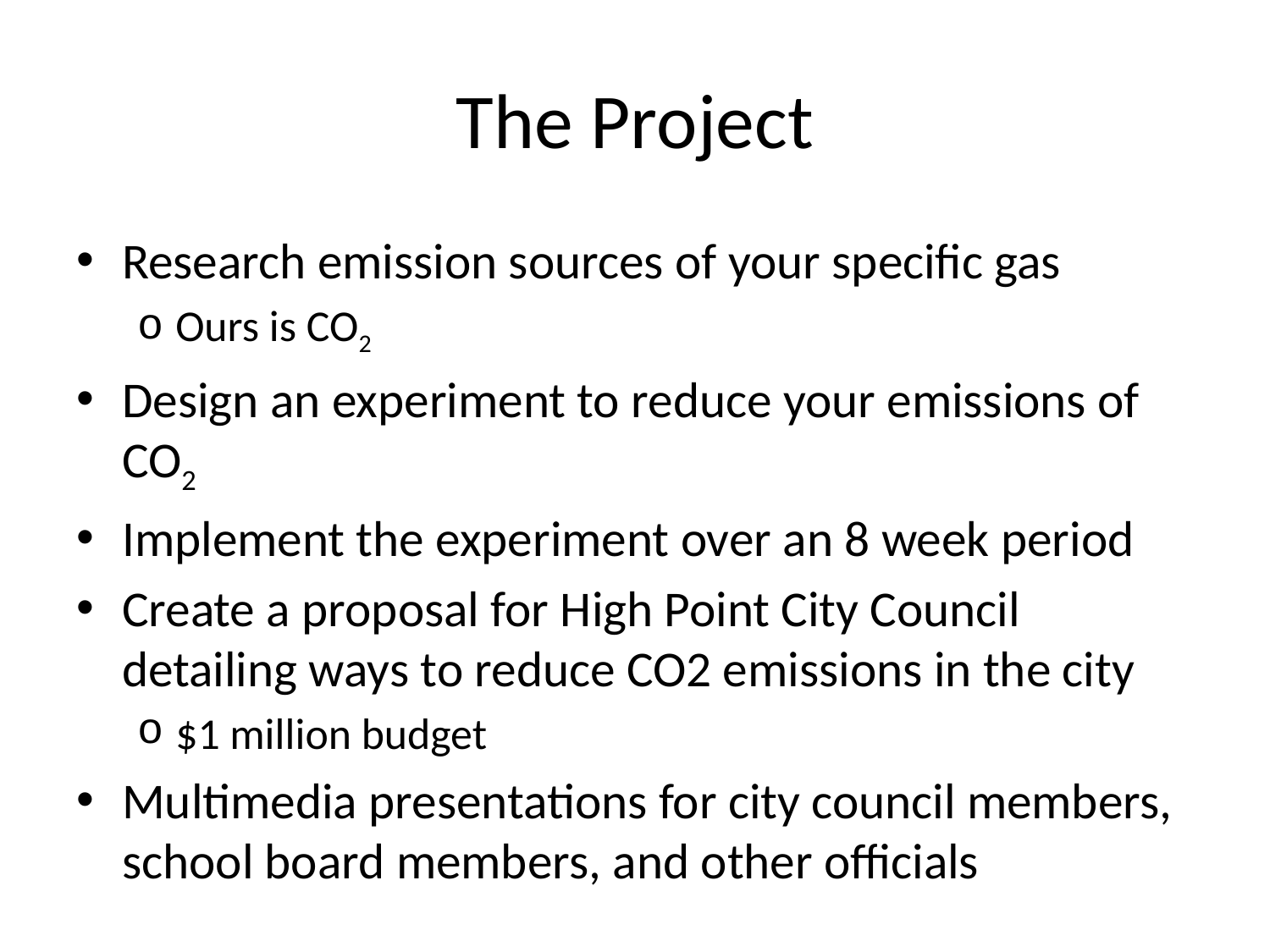

# The Project
Research emission sources of your specific gas
Ours is CO2
Design an experiment to reduce your emissions of CO2
Implement the experiment over an 8 week period
Create a proposal for High Point City Council detailing ways to reduce CO2 emissions in the city
$1 million budget
Multimedia presentations for city council members, school board members, and other officials